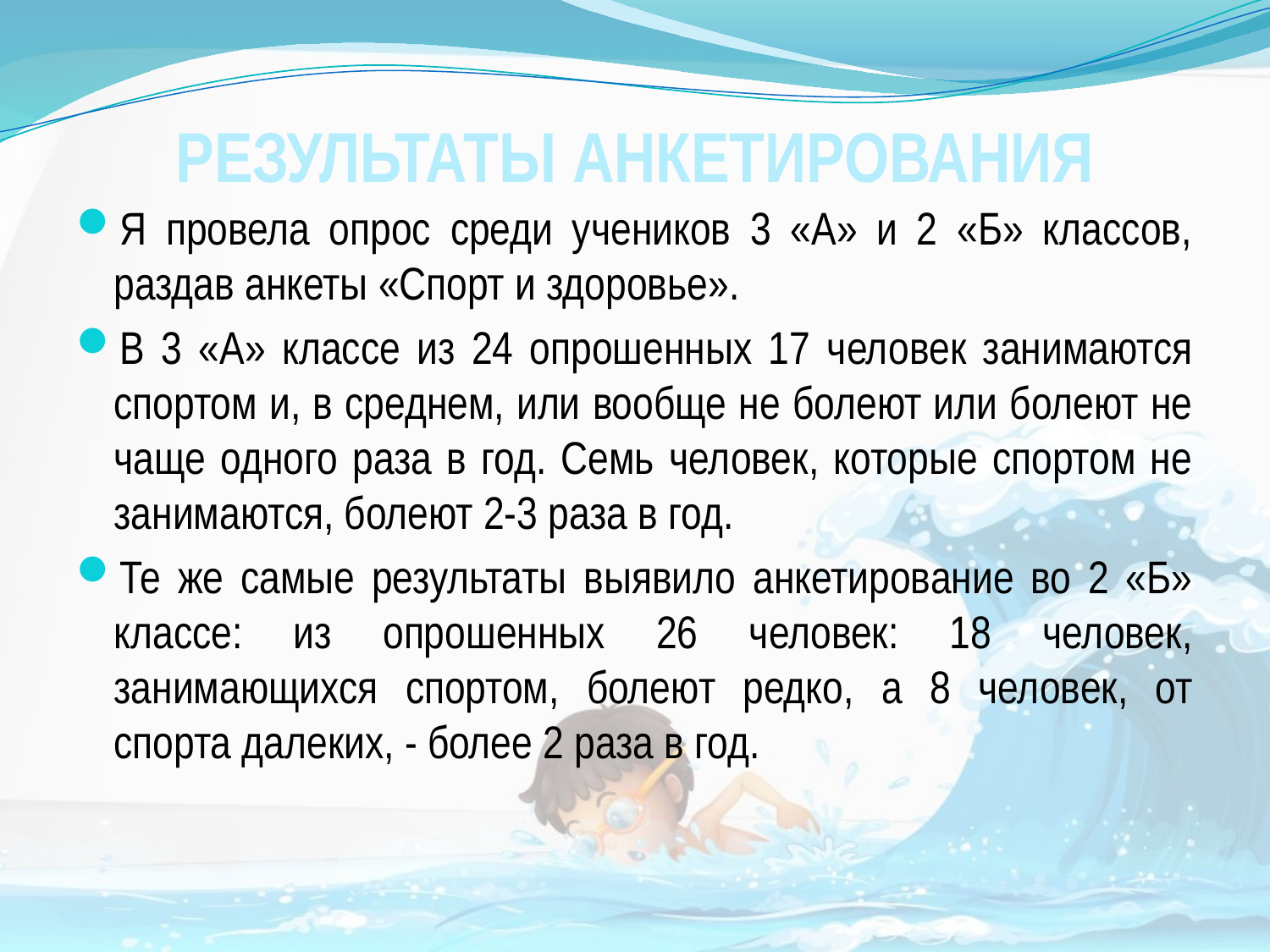

# РЕЗУЛЬТАТЫ АНКЕТИРОВАНИЯ
Я провела опрос среди учеников 3 «А» и 2 «Б» классов, раздав анкеты «Спорт и здоровье».
В 3 «А» классе из 24 опрошенных 17 человек занимаются спортом и, в среднем, или вообще не болеют или болеют не чаще одного раза в год. Семь человек, которые спортом не занимаются, болеют 2-3 раза в год.
Те же самые результаты выявило анкетирование во 2 «Б» классе: из опрошенных 26 человек: 18 человек, занимающихся спортом, болеют редко, а 8 человек, от спорта далеких, - более 2 раза в год.